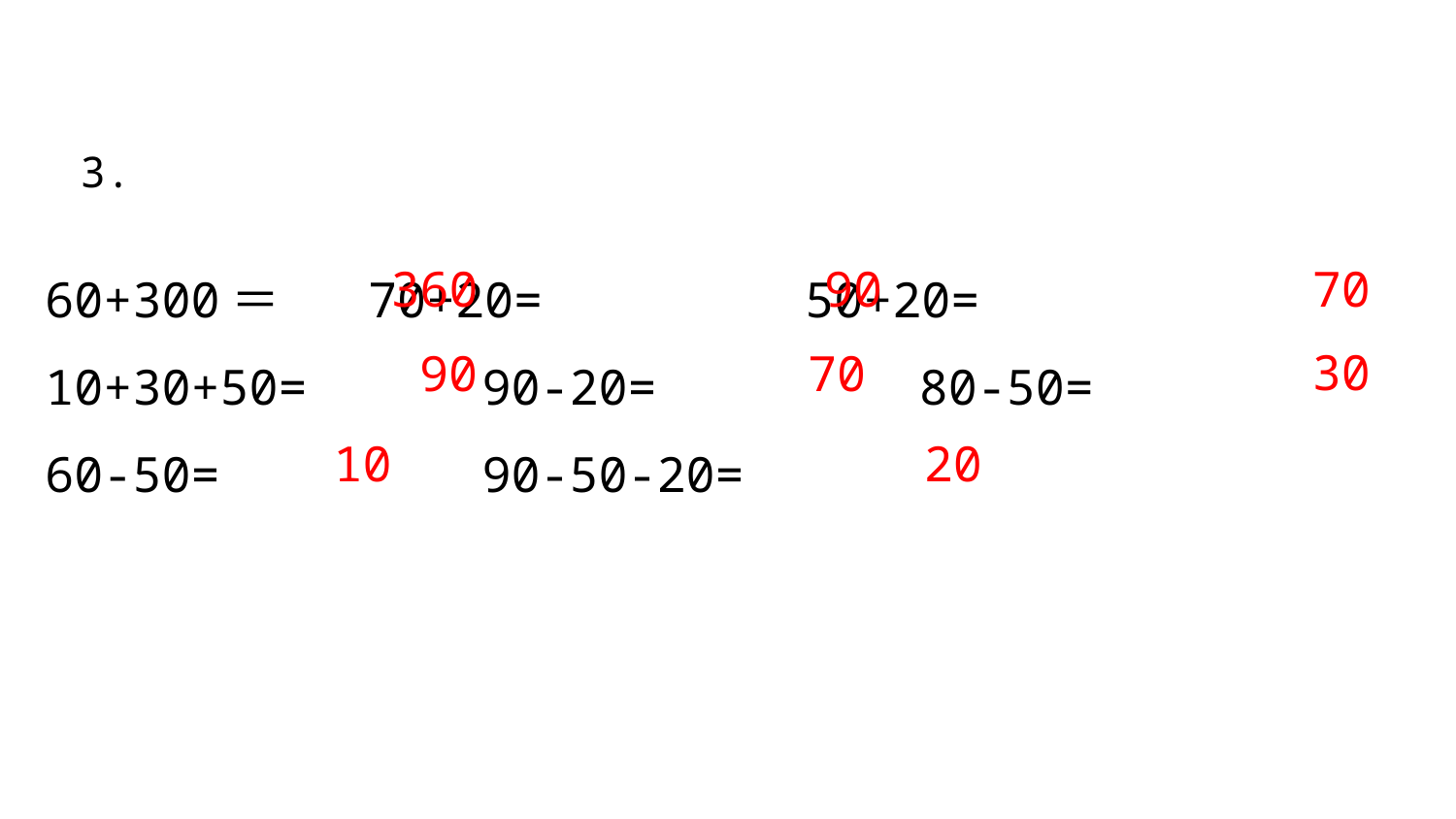

3.
60+300＝       70+20=         50+20=
10+30+50=      90-20=         80-50=
60-50=         90-50-20=
90
70
360
30
90
70
10
20